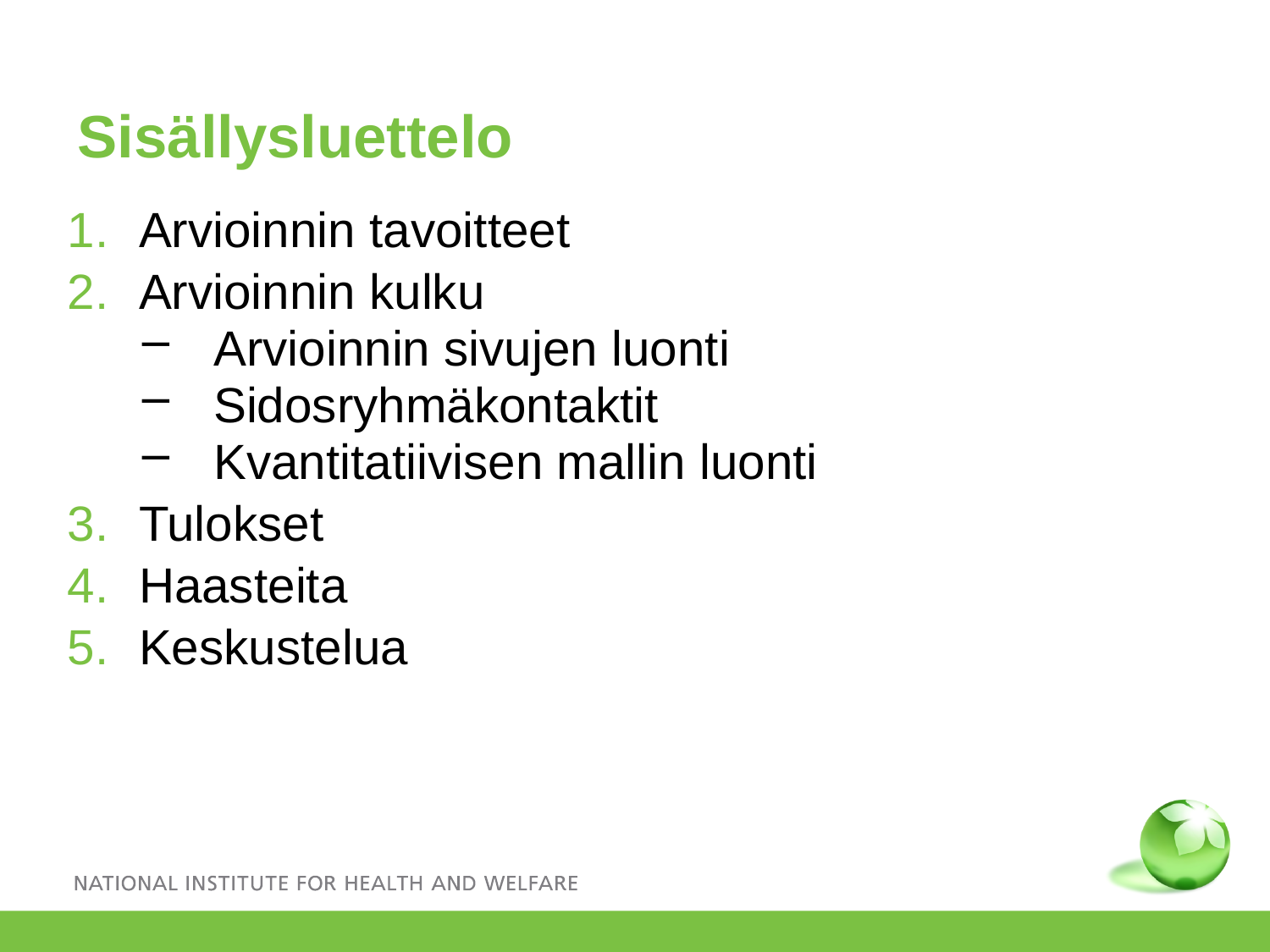

# Sisällysluettelo
Arvioinnin tavoitteet
Arvioinnin kulku
Arvioinnin sivujen luonti
Sidosryhmäkontaktit
Kvantitatiivisen mallin luonti
Tulokset
Haasteita
Keskustelua